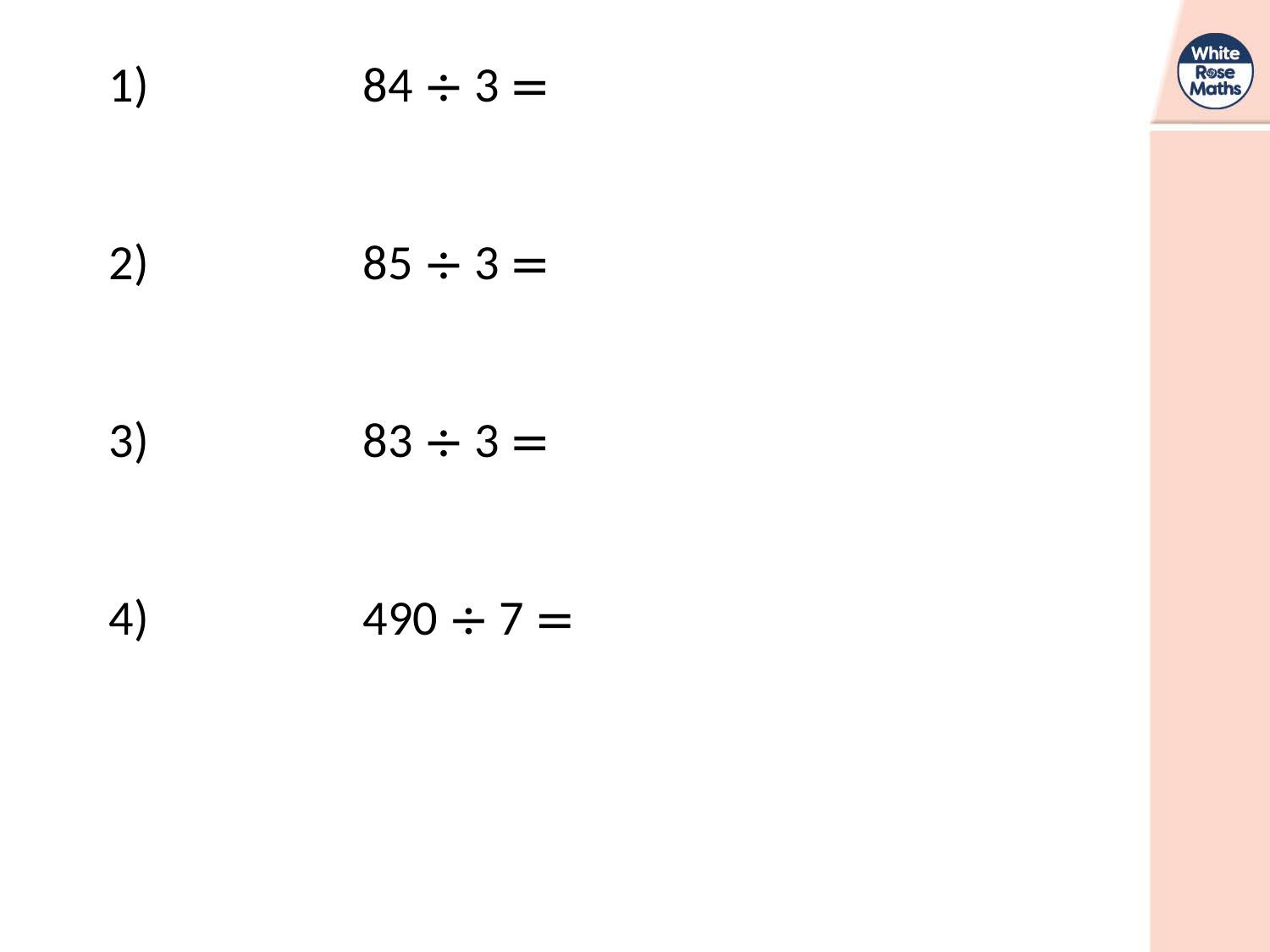

1)		84 ÷ 3 =

2)		85 ÷ 3 =

3)		83 ÷ 3 =

4)		490 ÷ 7 =